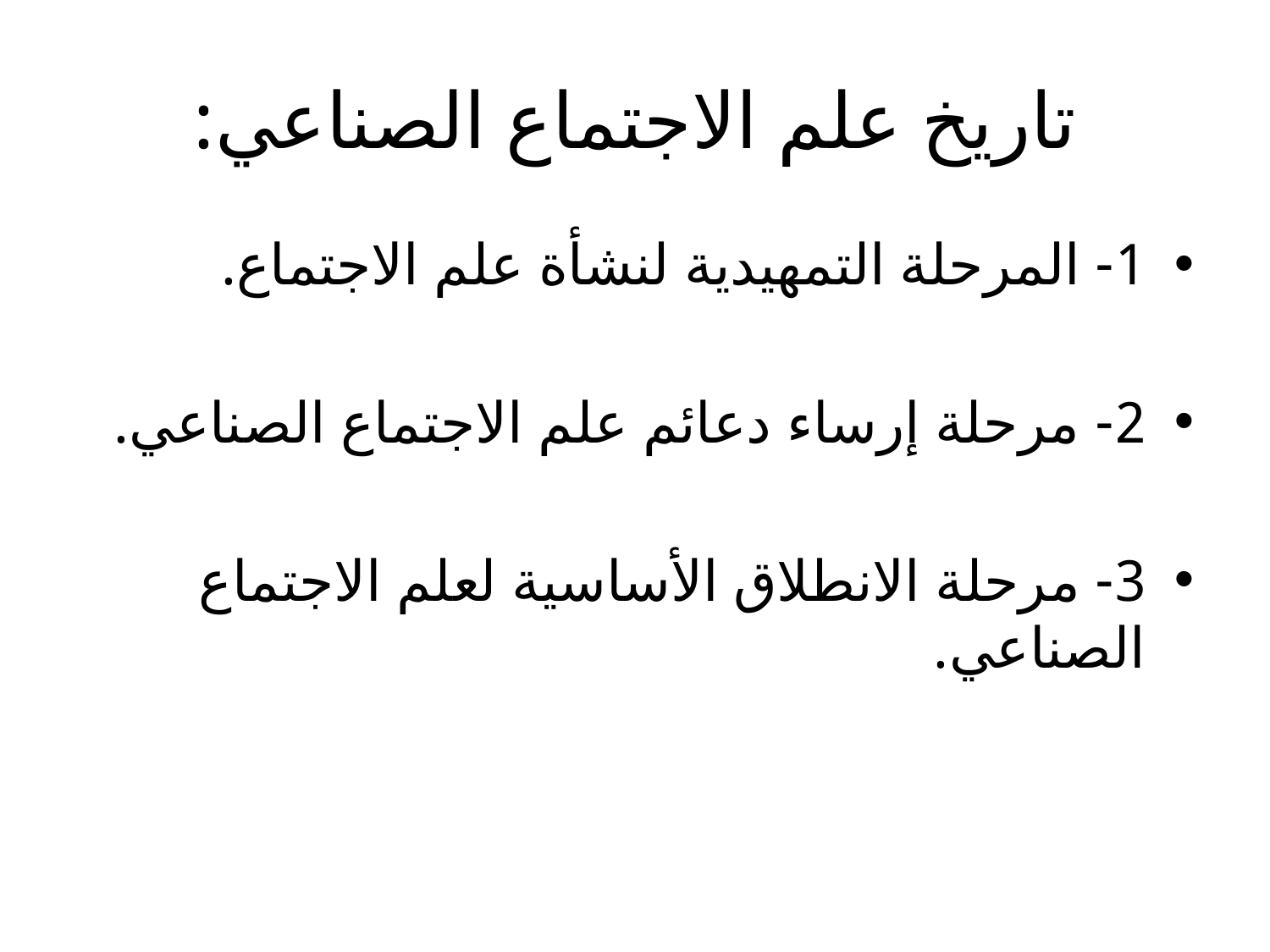

# تاريخ علم الاجتماع الصناعي:
1- المرحلة التمهيدية لنشأة علم الاجتماع.

2- مرحلة إرساء دعائم علم الاجتماع الصناعي.

3- مرحلة الانطلاق الأساسية لعلم الاجتماع الصناعي.